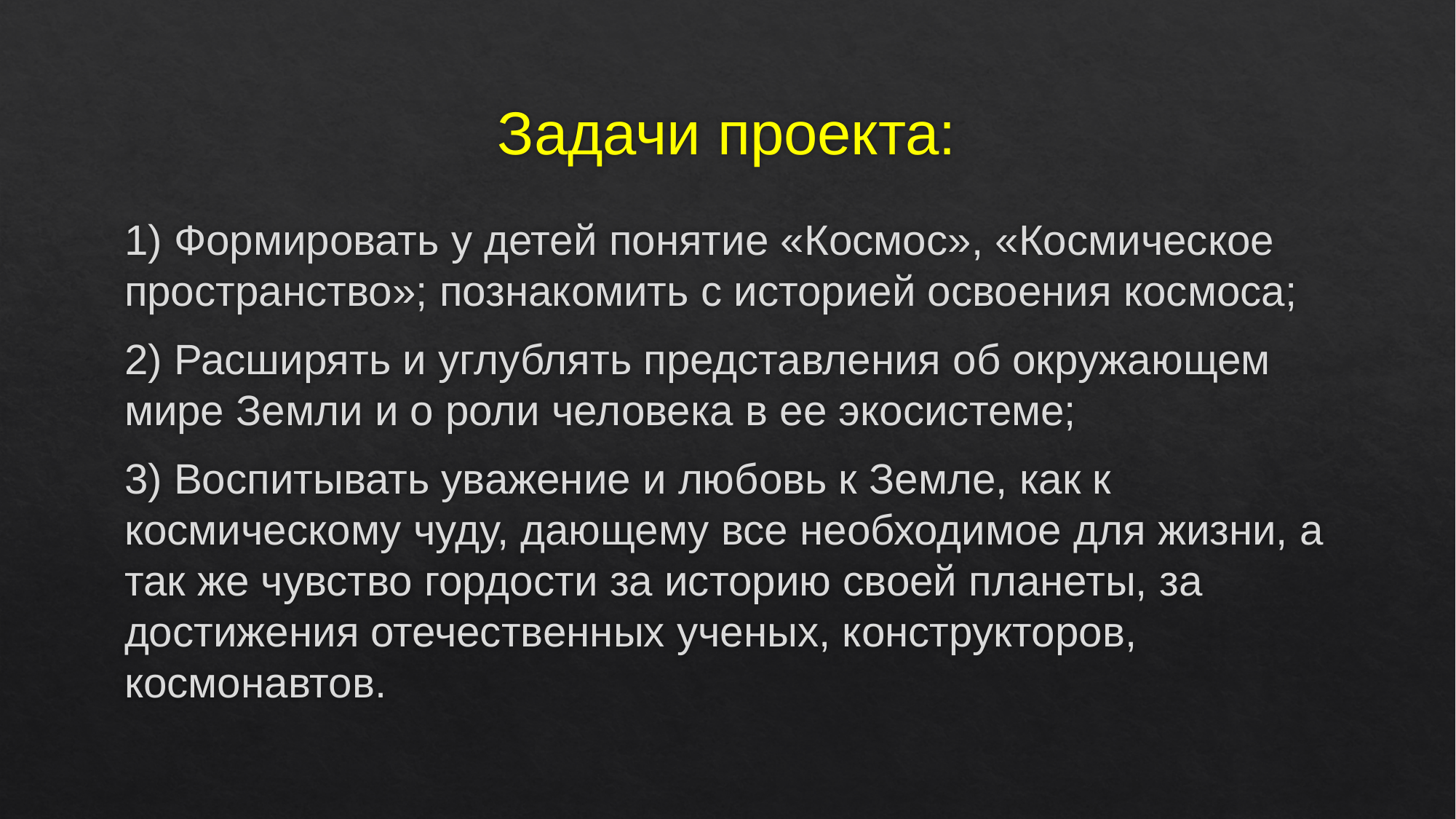

# Задачи проекта:
1) Формировать у детей понятие «Космос», «Космическое пространство»; познакомить с историей освоения космоса;
2) Расширять и углублять представления об окружающем мире Земли и о роли человека в ее экосистеме;
3) Воспитывать уважение и любовь к Земле, как к космическому чуду, дающему все необходимое для жизни, а так же чувство гордости за историю своей планеты, за достижения отечественных ученых, конструкторов, космонавтов.